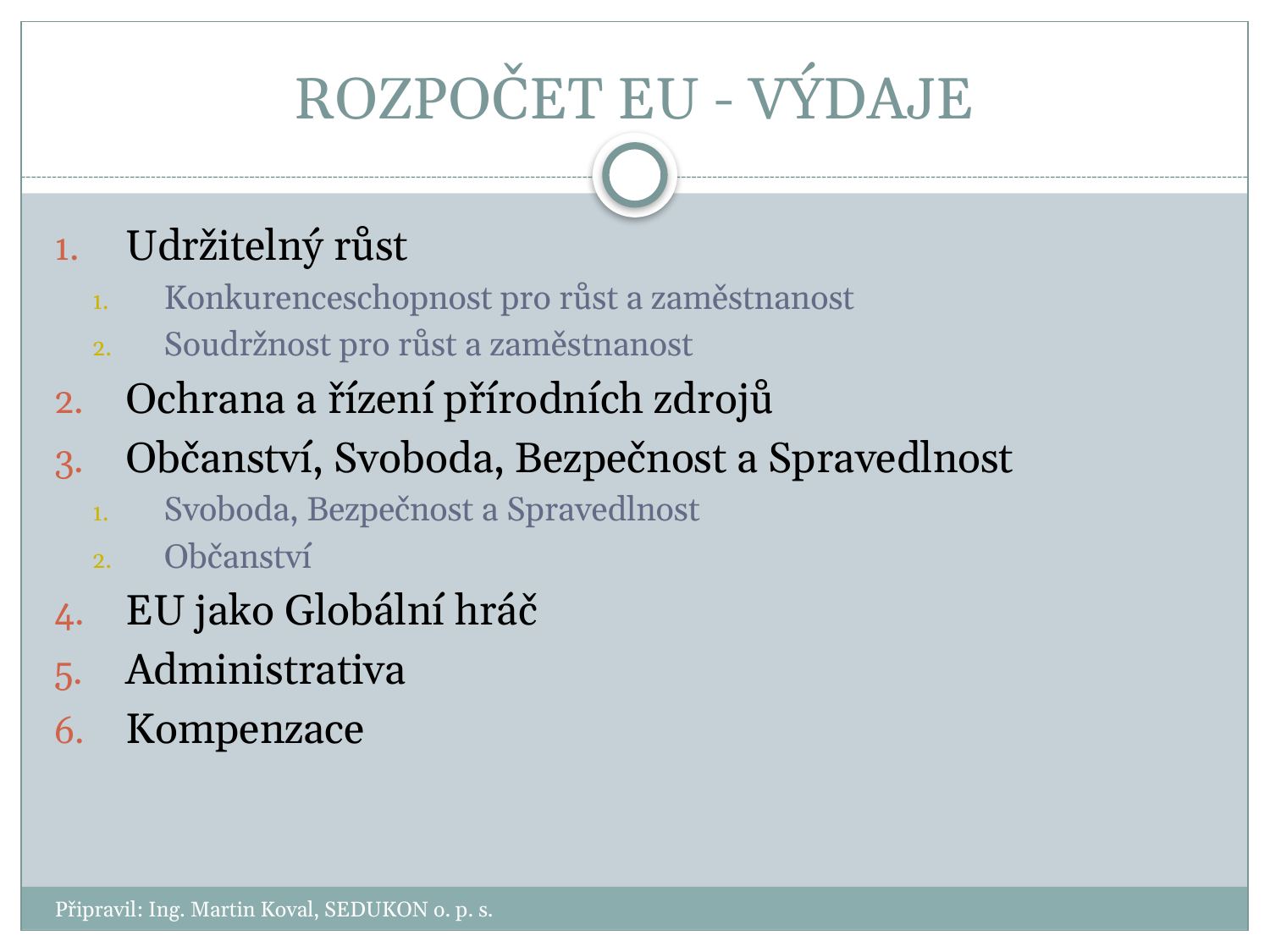

# ROZPOČET EU - VÝDAJE
Udržitelný růst
Konkurenceschopnost pro růst a zaměstnanost
Soudržnost pro růst a zaměstnanost
Ochrana a řízení přírodních zdrojů
Občanství, Svoboda, Bezpečnost a Spravedlnost
Svoboda, Bezpečnost a Spravedlnost
Občanství
EU jako Globální hráč
Administrativa
Kompenzace
Připravil: Ing. Martin Koval, SEDUKON o. p. s.